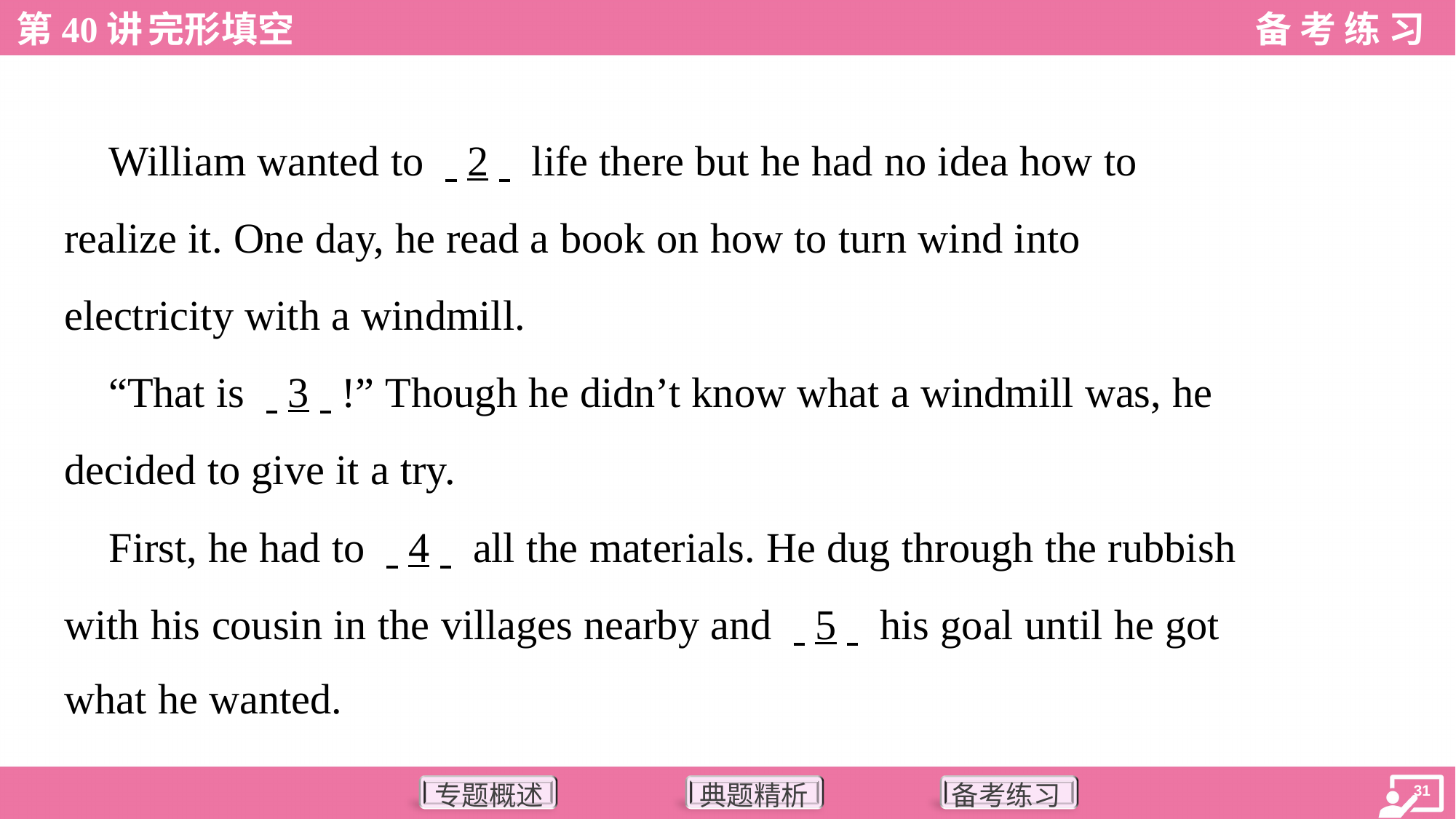

William wanted to . .2. . life there but he had no idea how to
realize it. One day, he read a book on how to turn wind into
electricity with a windmill.
    “That is . .3. .!” Though he didn’t know what a windmill was, he
decided to give it a try.
    First, he had to . .4. . all the materials. He dug through the rubbish
with his cousin in the villages nearby and . .5. . his goal until he got
what he wanted.